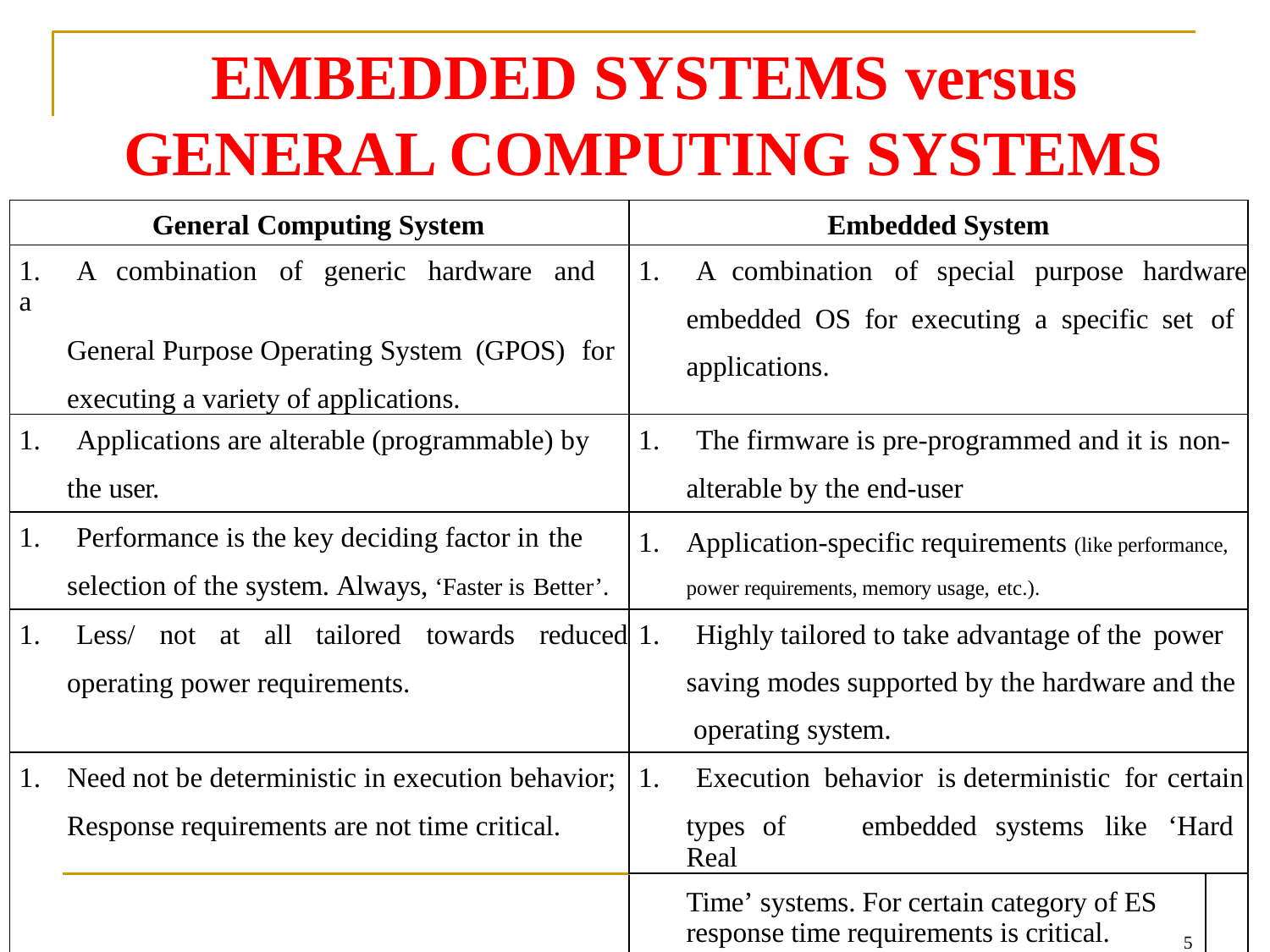

# EMBEDDED SYSTEMS versus  GENERAL COMPUTING SYSTEMS
| General Computing System |  | Embedded System |  |
| --- | --- | --- | --- |
| 1. A combination of generic hardware and a General Purpose Operating System (GPOS) for executing a variety of applications. |  | 1. A combination of special purpose hardware embedded OS for executing a specific set of applications. |  |
| 1. Applications are alterable (programmable) by the user. |  | 1. The firmware is pre-programmed and it is non- alterable by the end-user |  |
| 1. Performance is the key deciding factor in the selection of the system. Always, ‘Faster is Better’. |  | 1. Application-specific requirements (like performance, power requirements, memory usage, etc.). |  |
| 1. Less/ not at all tailored towards reduced operating power requirements. |  | 1. Highly tailored to take advantage of the power saving modes supported by the hardware and the operating system. |  |
| 1. | Need not be deterministic in execution behavior; Response requirements are not time critical. | 1. Execution behavior is deterministic for certain types of embedded systems like ‘Hard Real |  |
|  |  | Time’ systems. For certain category of ES response time requirements is critical. 5 |  |